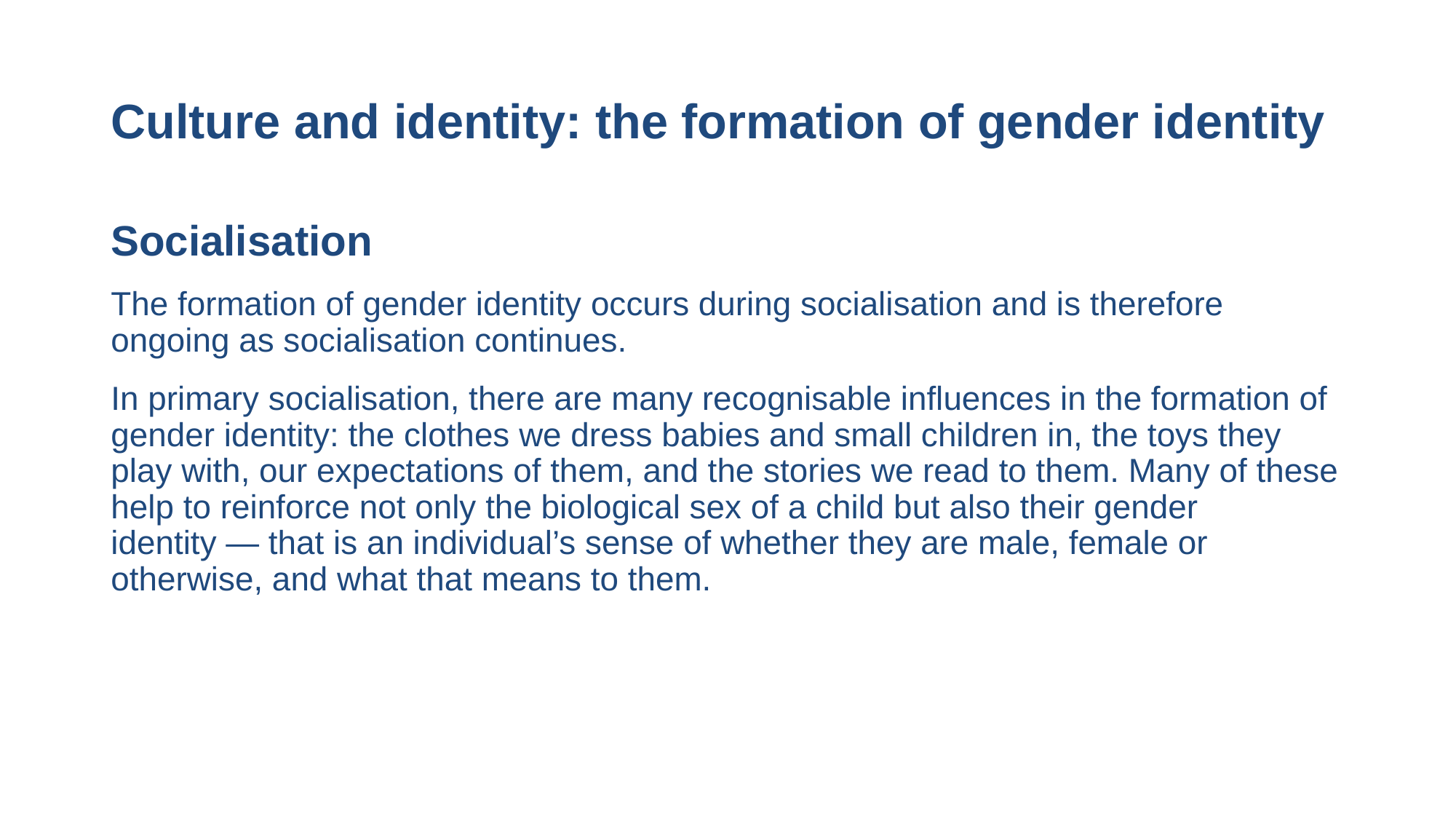

# Culture and identity: the formation of gender identity
Socialisation
The formation of gender identity occurs during socialisation and is therefore ongoing as socialisation continues.
In primary socialisation, there are many recognisable influences in the formation of gender identity: the clothes we dress babies and small children in, the toys they play with, our expectations of them, and the stories we read to them. Many of these help to reinforce not only the biological sex of a child but also their gender
identity — that is an individual’s sense of whether they are male, female or otherwise, and what that means to them.